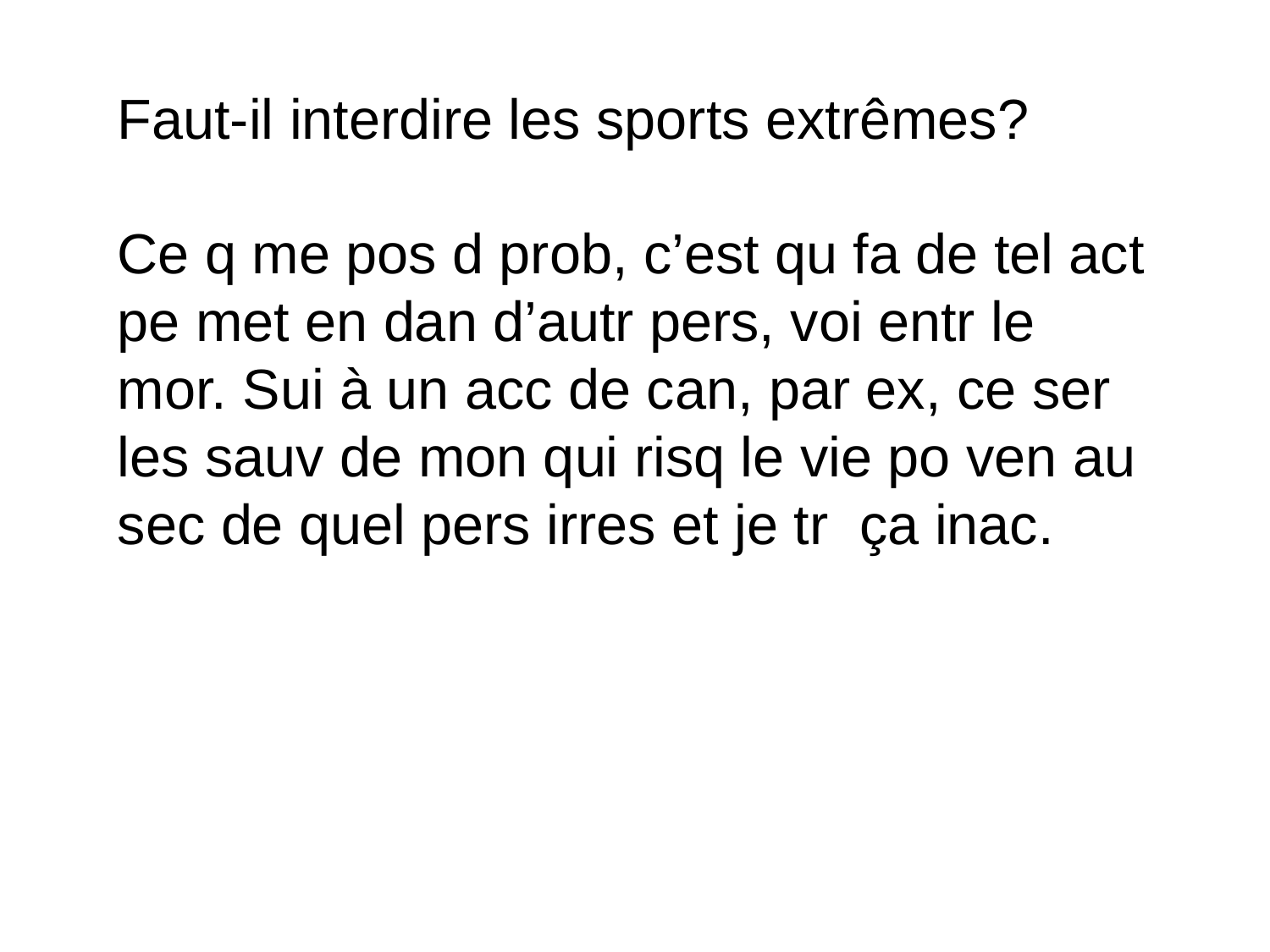

Faut-il interdire les sports extrêmes?

Ce q me pos d prob, c’est qu fa de tel act pe met en dan d’autr pers, voi entr le mor. Sui à un acc de can, par ex, ce ser les sauv de mon qui risq le vie po ven au sec de quel pers irres et je tr  ça inac.